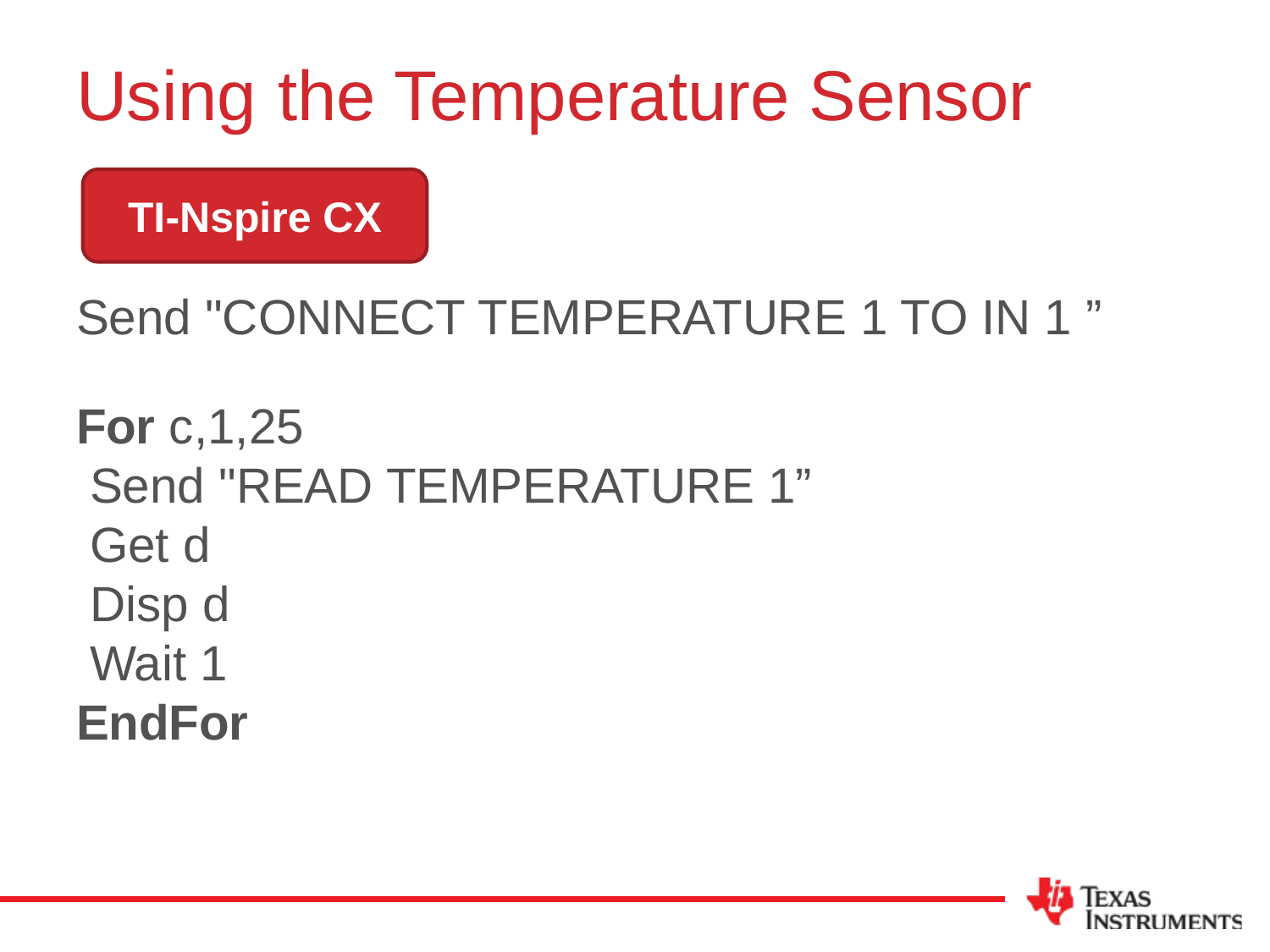

# Using the Temperature Sensor
TI-Nspire CX

Send "CONNECT TEMPERATURE 1 TO IN 1 ”

For c,1,25
 Send "READ TEMPERATURE 1”
 Get d
 Disp d
 Wait 1
EndFor